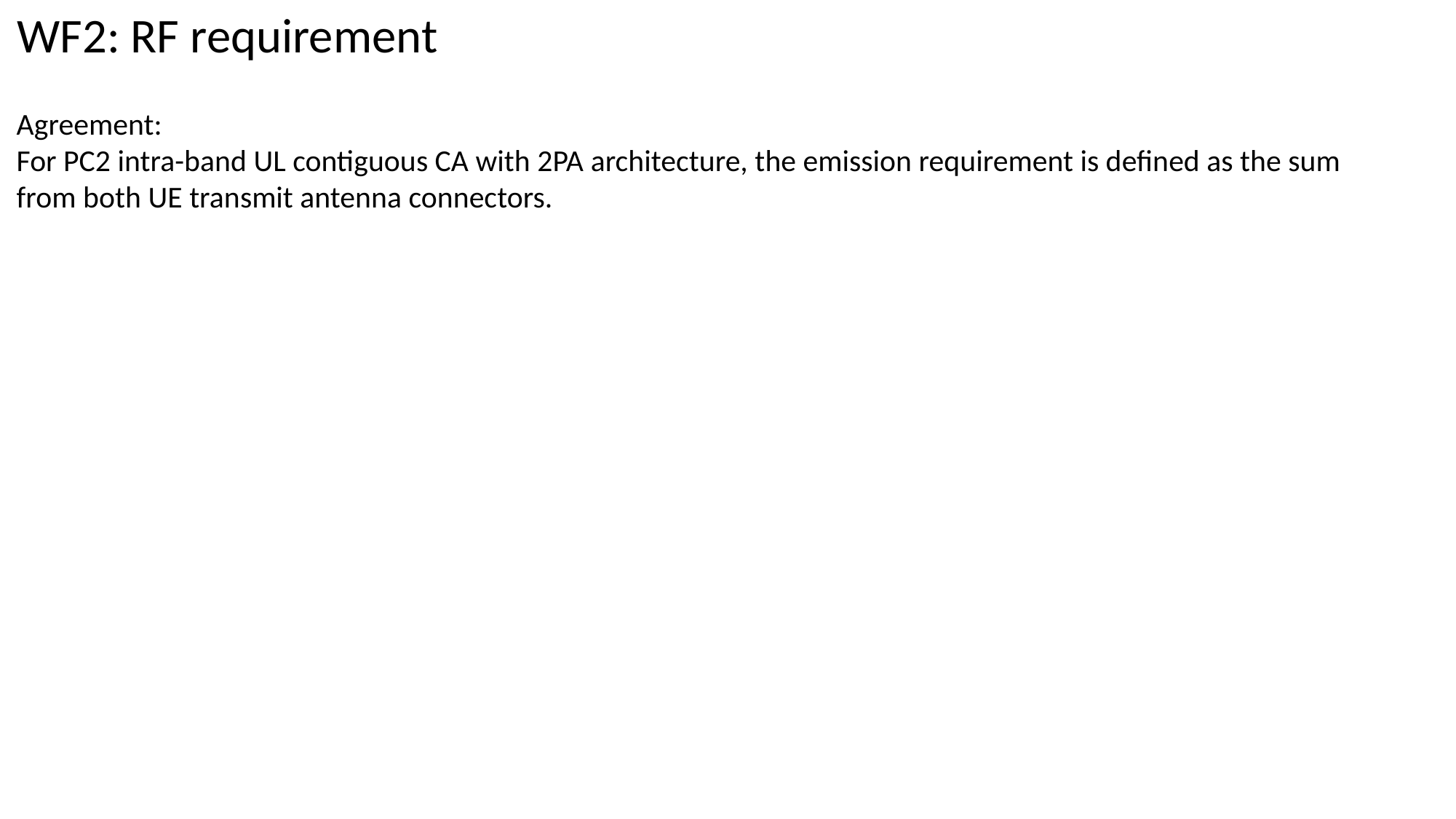

WF2: RF requirement
Agreement:
For PC2 intra-band UL contiguous CA with 2PA architecture, the emission requirement is defined as the sum from both UE transmit antenna connectors.